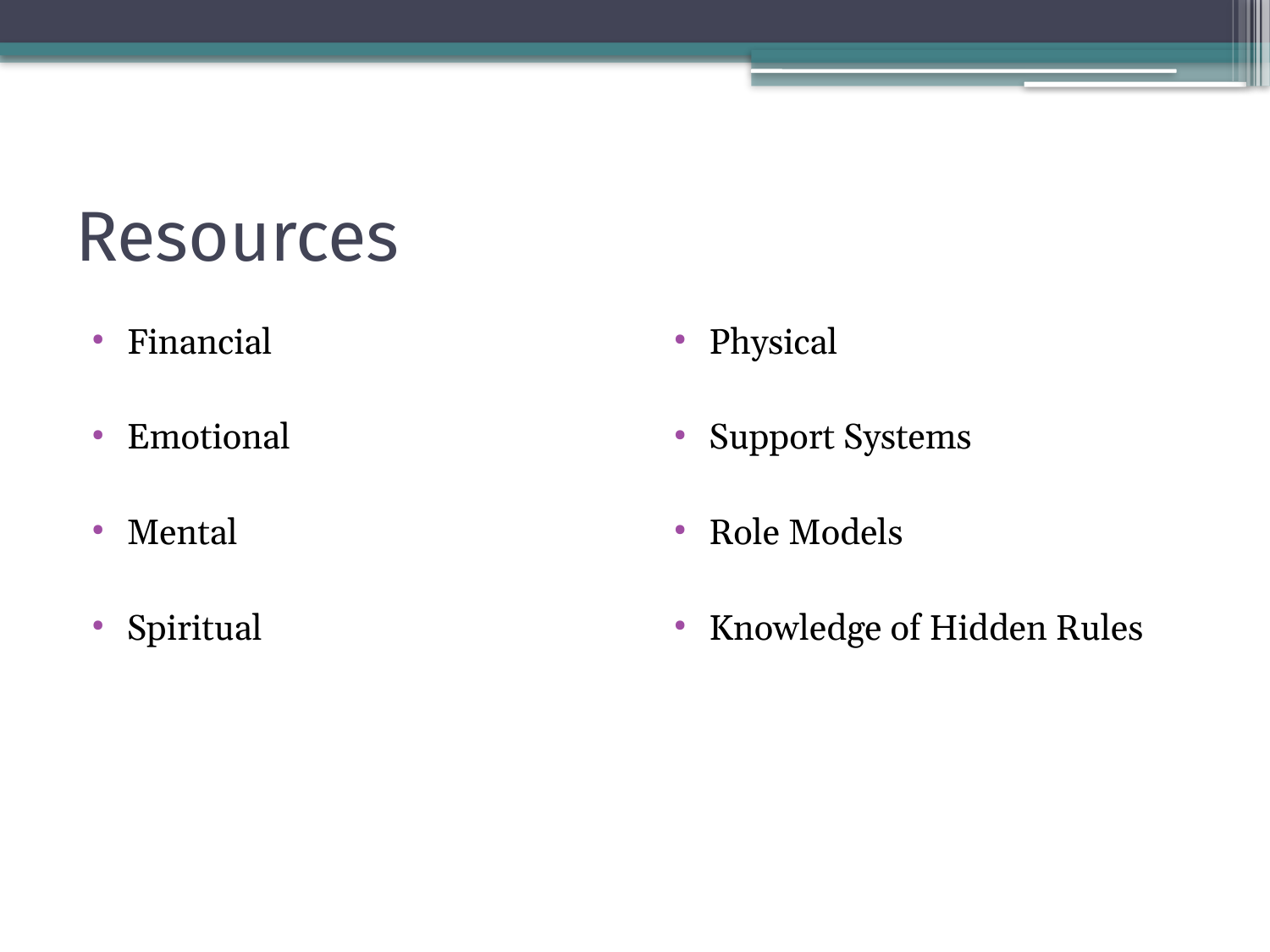

# Resources
Financial

Emotional

Mental

Spiritual
Physical

Support Systems

Role Models

Knowledge of Hidden Rules